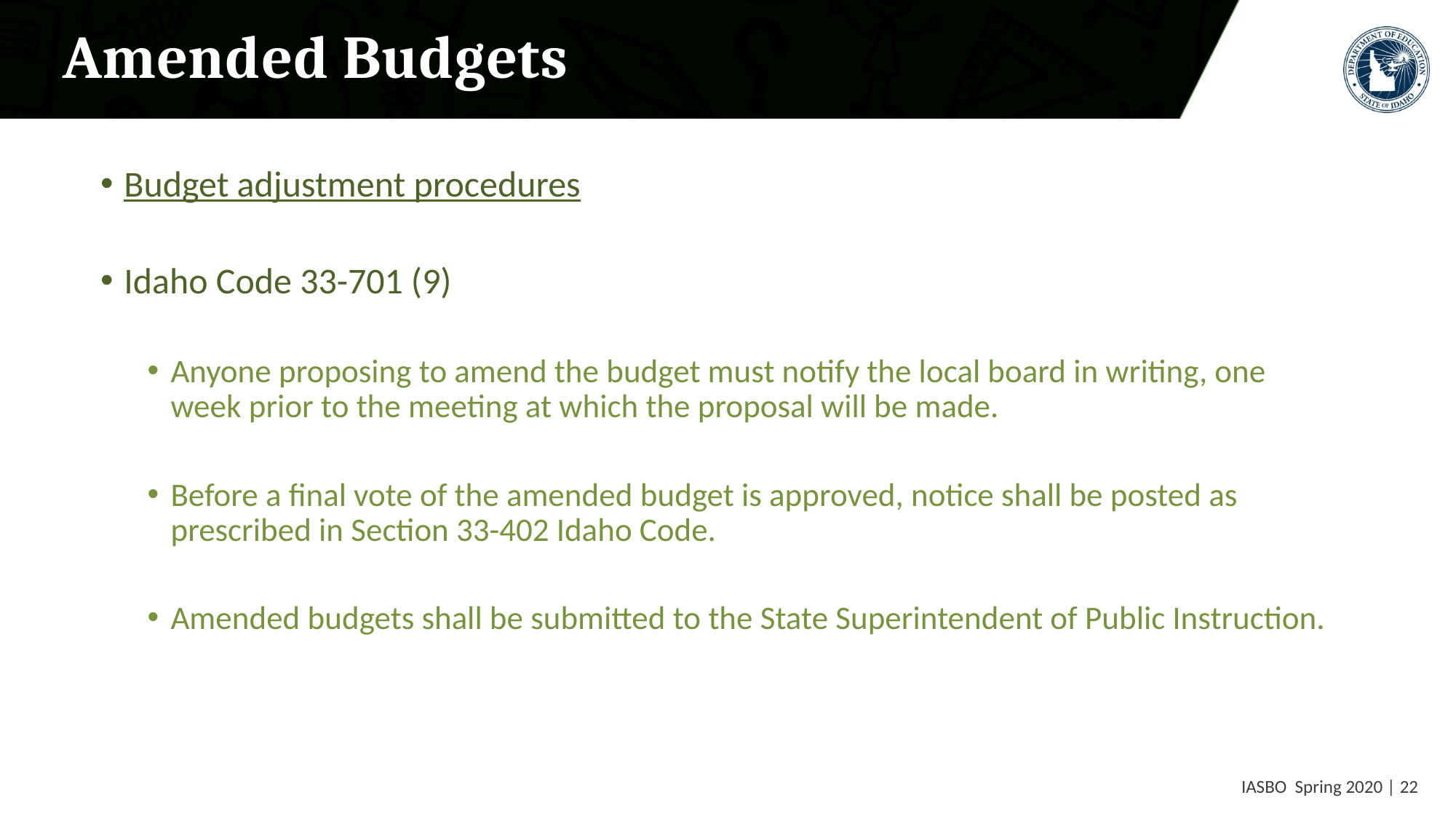

# Amended Budgets
Budget adjustment procedures

Idaho Code 33-701 (9)

Anyone proposing to amend the budget must notify the local board in writing, one week prior to the meeting at which the proposal will be made.

Before a final vote of the amended budget is approved, notice shall be posted as prescribed in Section 33-402 Idaho Code.

Amended budgets shall be submitted to the State Superintendent of Public Instruction.

 IASBO  Spring 2020 | 22